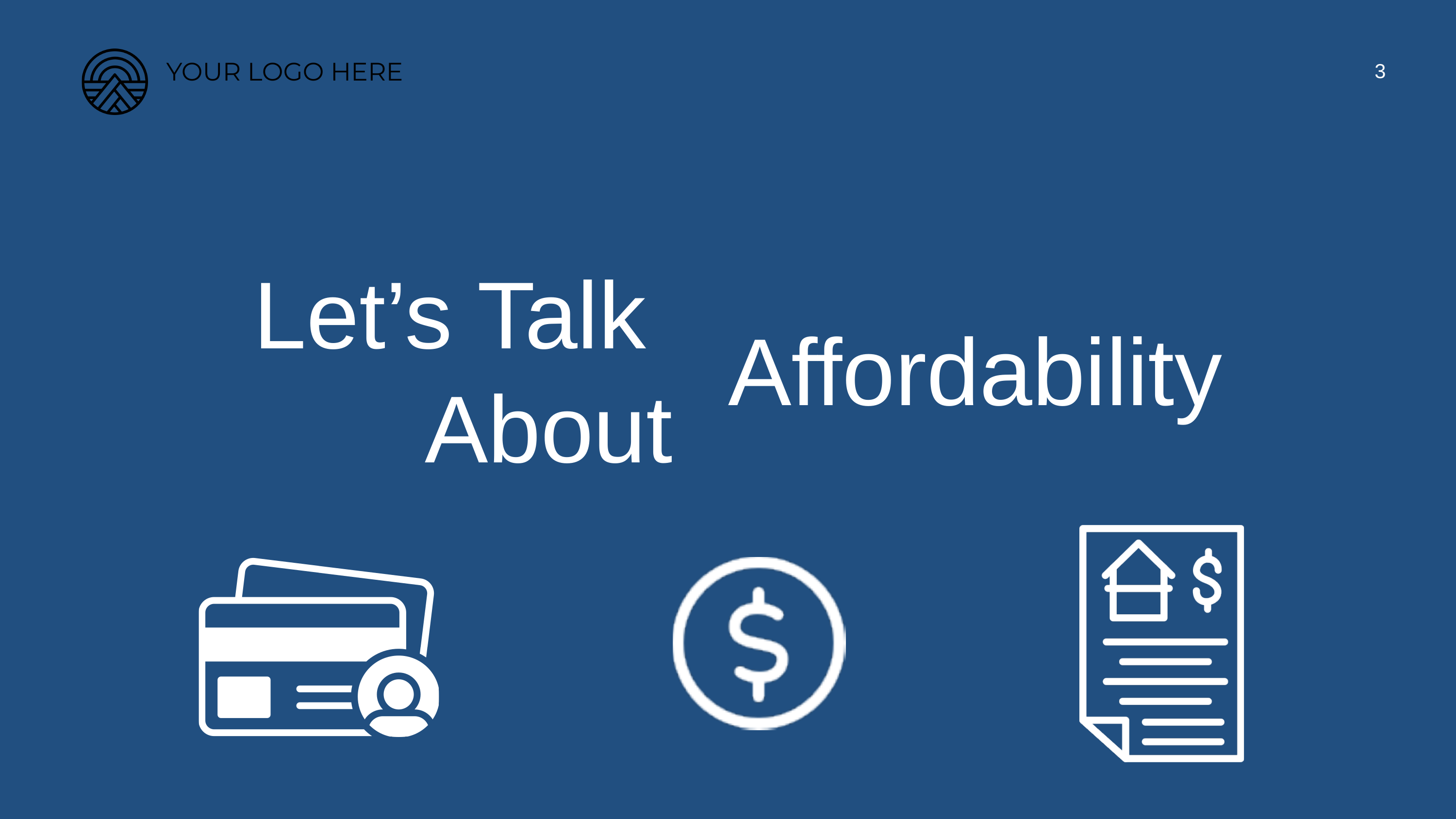

YOUR LOGO HERE
3
Let’s Talk
About
Affordability